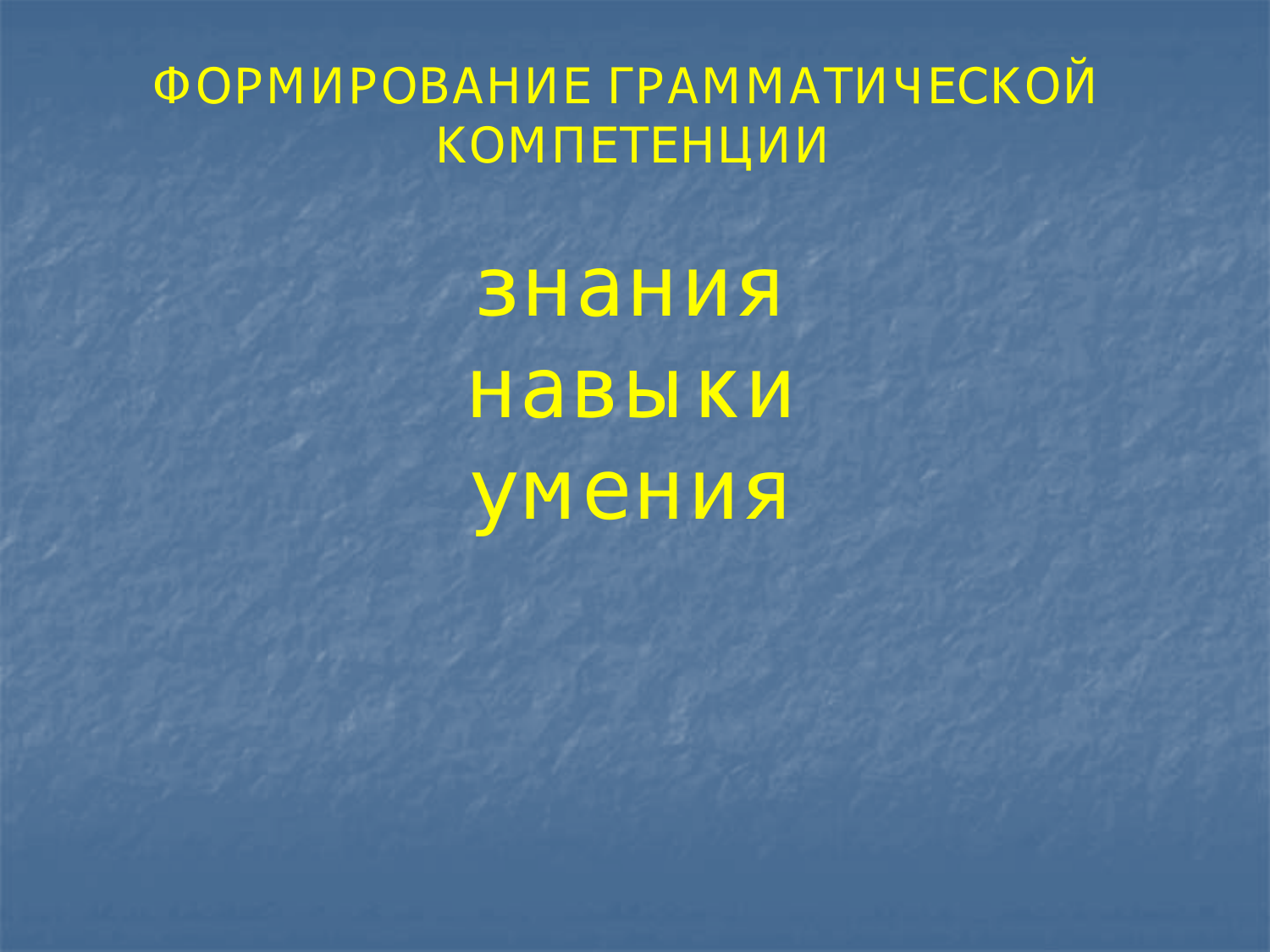

# ФОРМИРОВАНИЕ ГРАММАТИЧЕСКОЙ КОМПЕТЕНЦИИ знания навыки умения